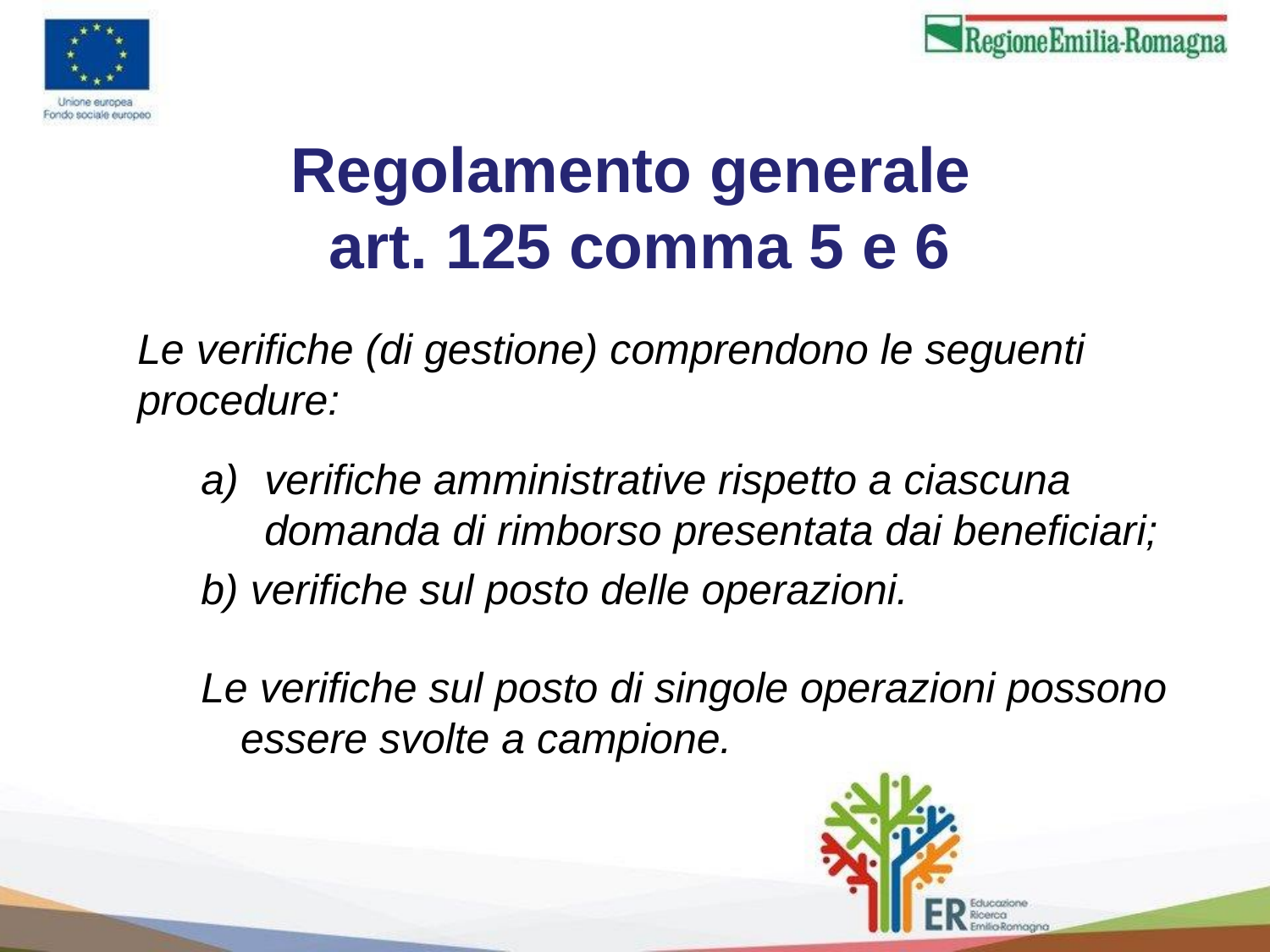

# Regolamento generale art. 125 comma 5 e 6
Le verifiche (di gestione) comprendono le seguenti procedure:

verifiche amministrative rispetto a ciascuna domanda di rimborso presentata dai beneficiari;
b) verifiche sul posto delle operazioni.

Le verifiche sul posto di singole operazioni possono essere svolte a campione.